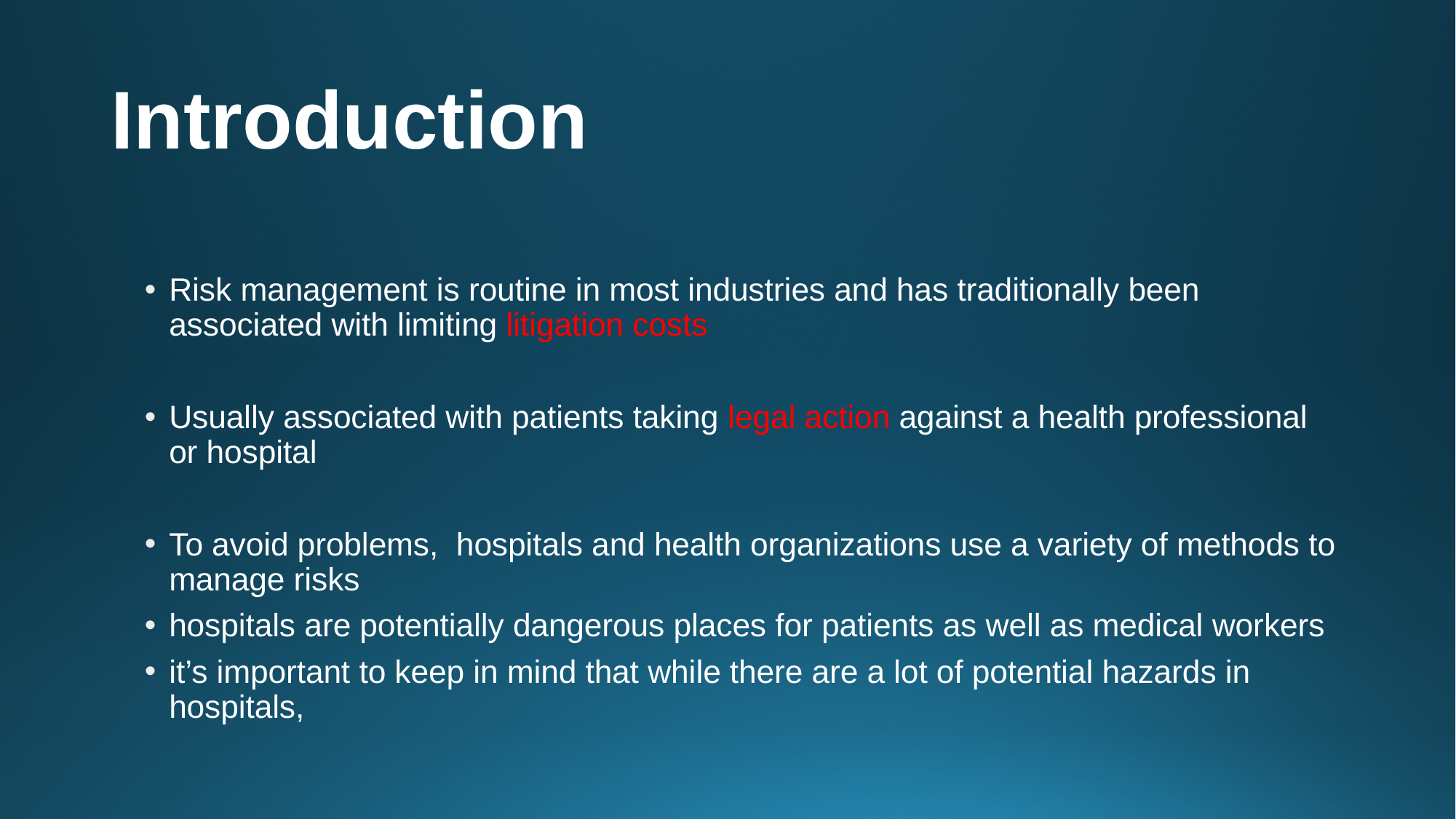

# Introduction

Risk management is routine in most industries and has traditionally been associated with limiting litigation costs

Usually associated with patients taking legal action against a health professional or hospital

To avoid problems,  hospitals and health organizations use a variety of methods to manage risks
hospitals are potentially dangerous places for patients as well as medical workers
it’s important to keep in mind that while there are a lot of potential hazards in hospitals,